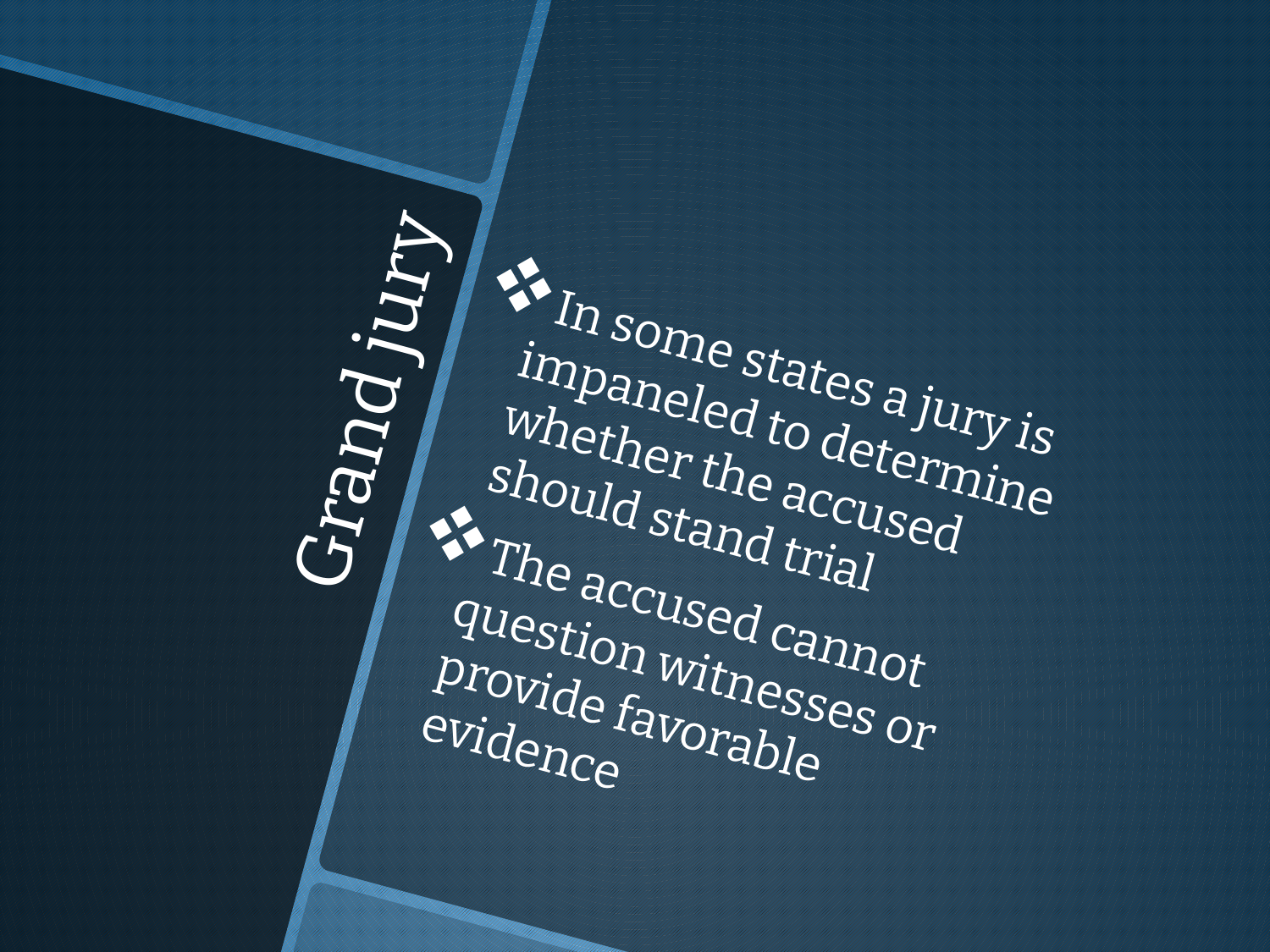

In some states a jury is impaneled to determine whether the accused should stand trial
The accused cannot question witnesses or provide favorable evidence

# Grand jury